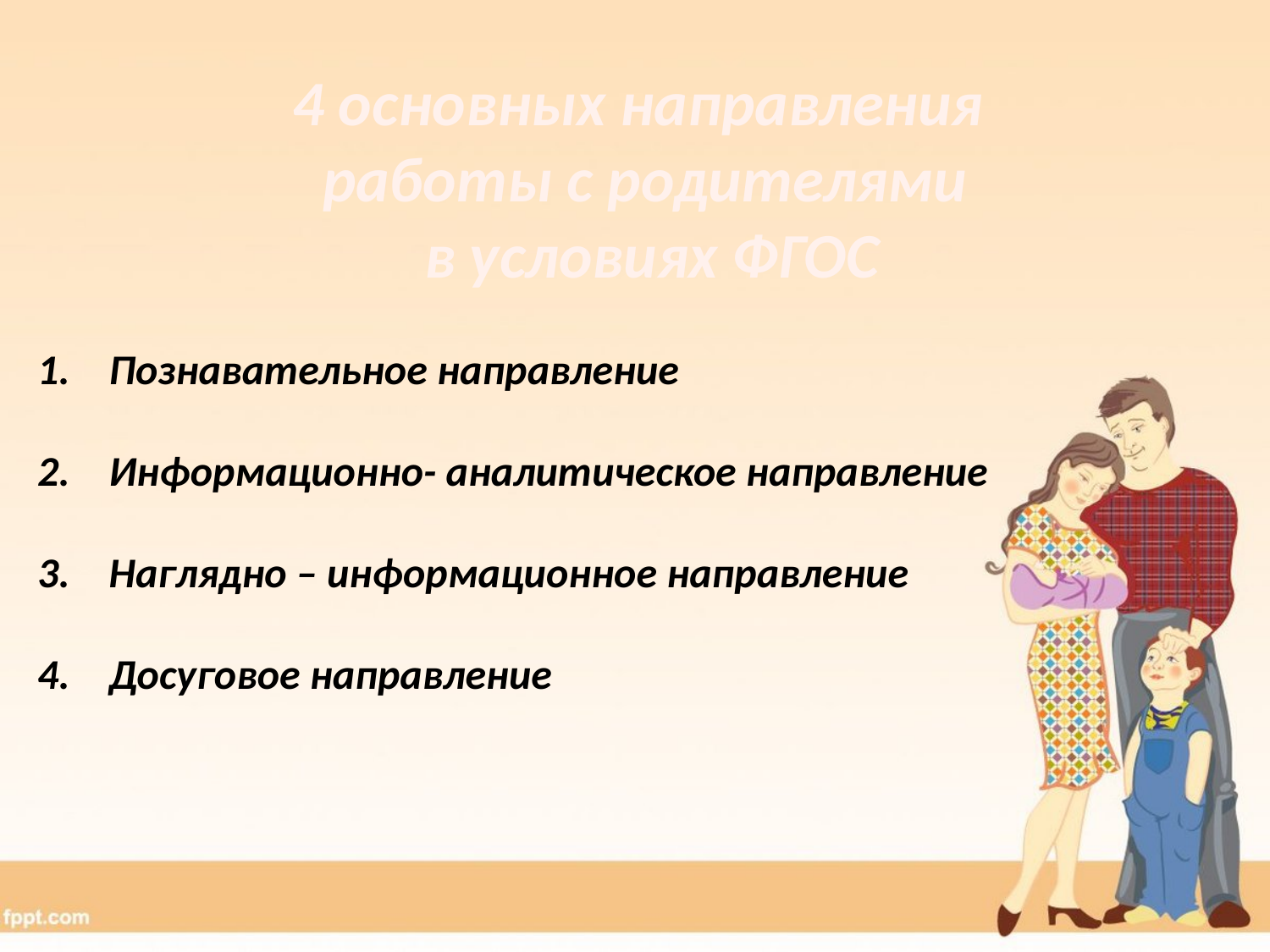

4 основных направления
работы с родителями
 в условиях ФГОС
Познавательное направление

Информационно- аналитическое направление

Наглядно – информационное направление

Досуговое направление